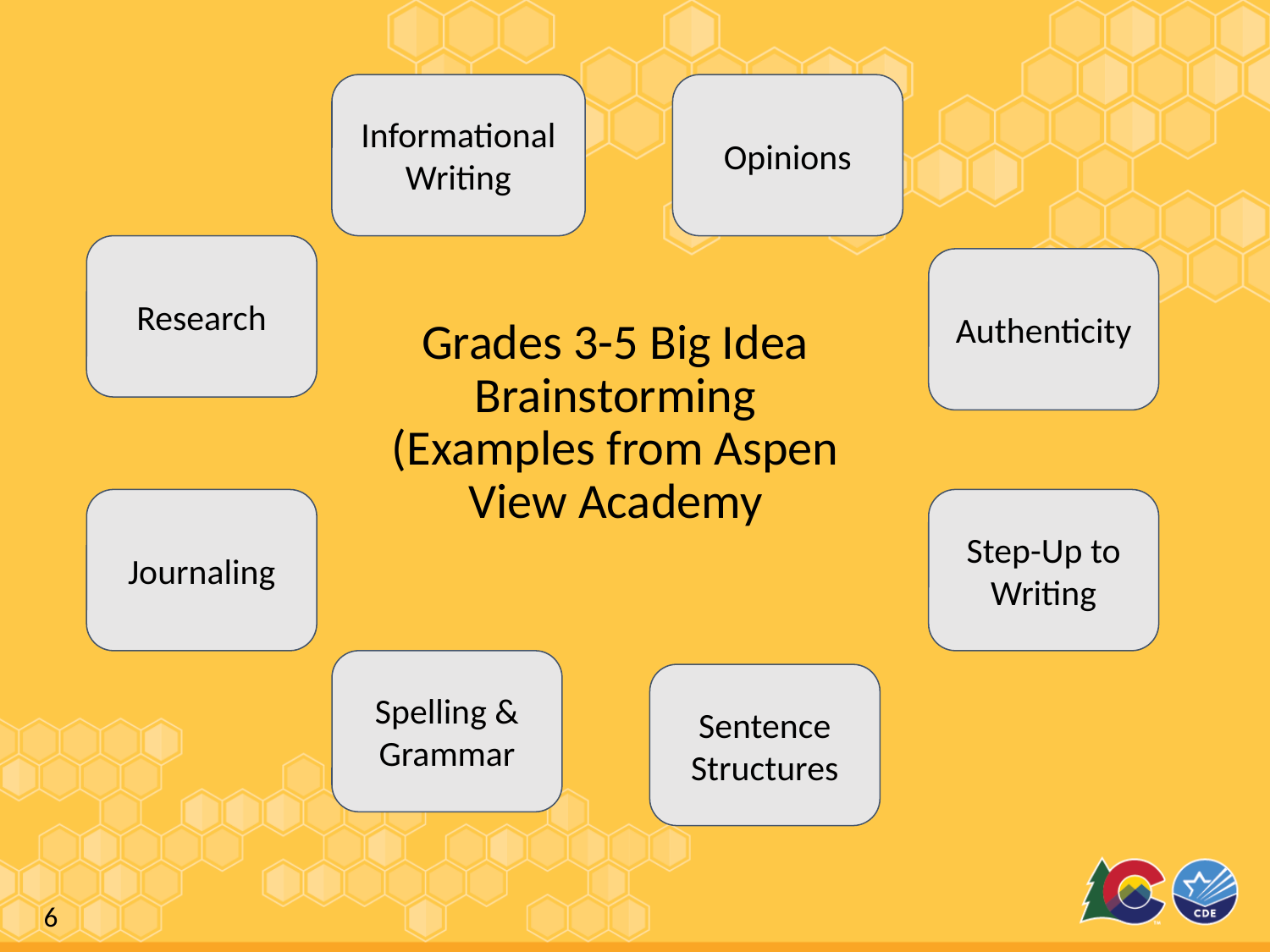

Informational Writing
Opinions
Research
Authenticity
# Grades 3-5 Big Idea Brainstorming (Examples from Aspen View Academy
Journaling
Step-Up to Writing
Spelling & Grammar
Sentence Structures
6